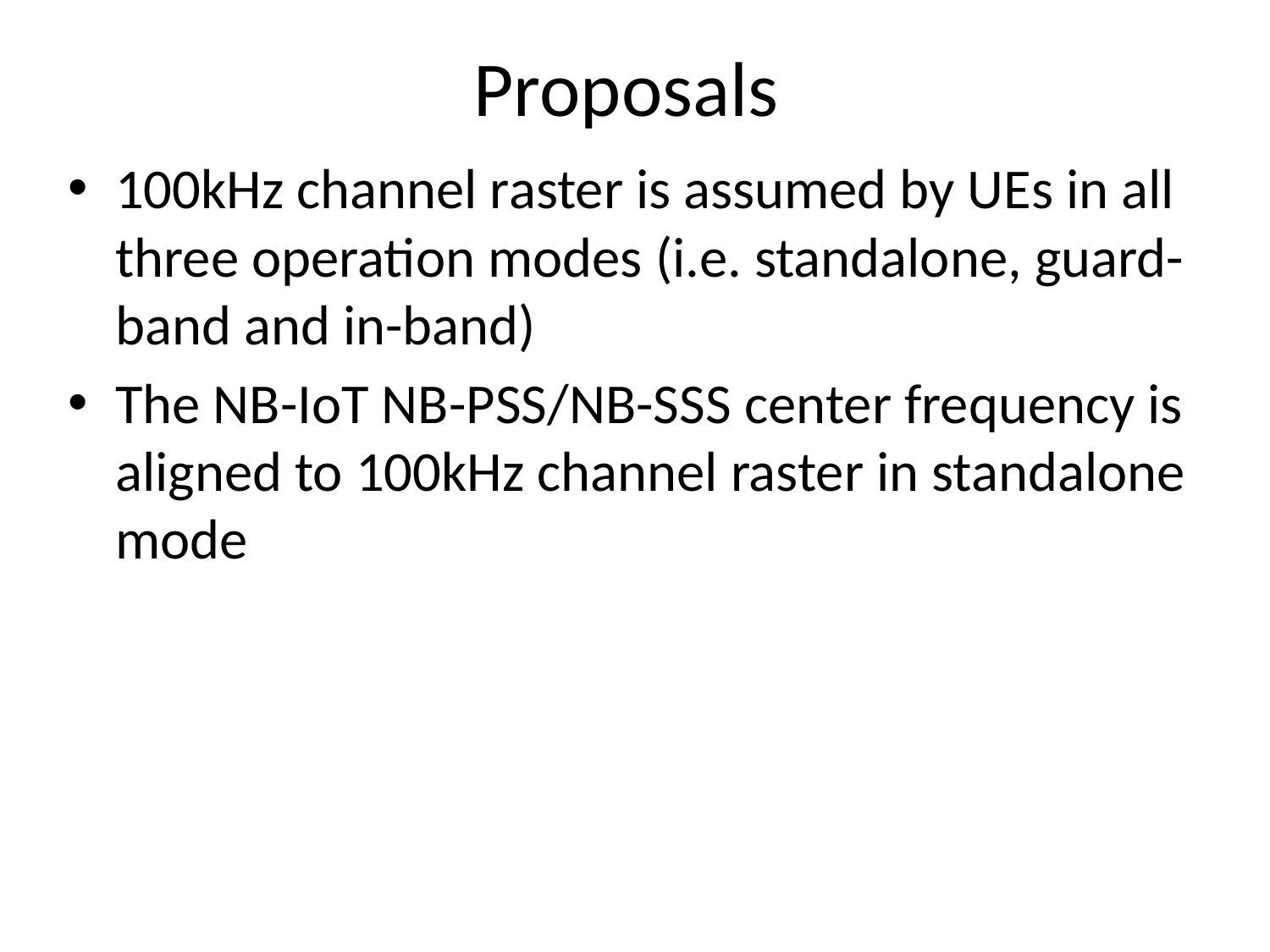

# Proposals
100kHz channel raster is assumed by UEs in all three operation modes (i.e. standalone, guard-band and in-band)
The NB-IoT NB-PSS/NB-SSS center frequency is aligned to 100kHz channel raster in standalone mode